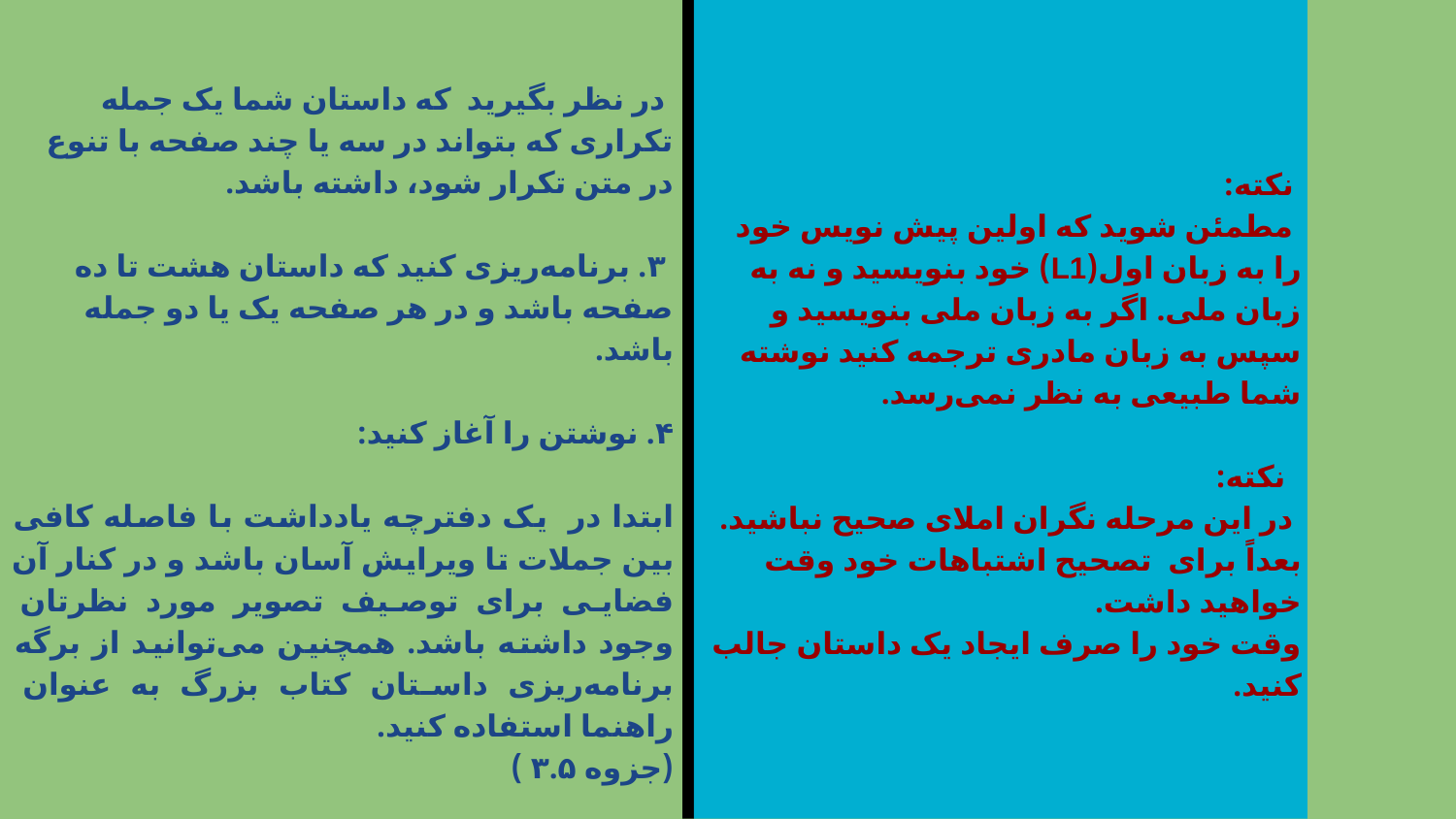

در نظر بگیرید  که داستان شما یک جمله تکراری که بتواند در سه یا چند صفحه با تنوع در متن تکرار شود، داشته باشد.

 ۳. برنامه‌ریزی کنید که داستان هشت تا ده صفحه باشد و در هر صفحه یک یا دو جمله باشد.

۴. نوشتن را آغاز کنید:

ابتدا در  یک دفترچه یادداشت با فاصله کافی بین جملات تا ویرایش آسان باشد و در کنار آن فضایی برای توصیف تصویر مورد نظرتان وجود داشته باشد. همچنین می‌توانید از برگه برنامه‌ریزی داستان کتاب بزرگ به عنوان راهنما استفاده کنید.
(جزوه ۳.۵ )

 نکته:
 مطمئن شوید که اولین پیش نویس خود را به زبان اول(L1) خود بنویسید و نه به زبان ملی. اگر به زبان ملی بنویسید و سپس به زبان مادری ترجمه کنید نوشته شما طبیعی به نظر نمی‌رسد.

  نکته:
 در این مرحله نگران املای صحیح نباشید. بعداً برای  تصحیح اشتباهات خود وقت خواهید داشت.
وقت خود را صرف ایجاد یک داستان جالب کنید.